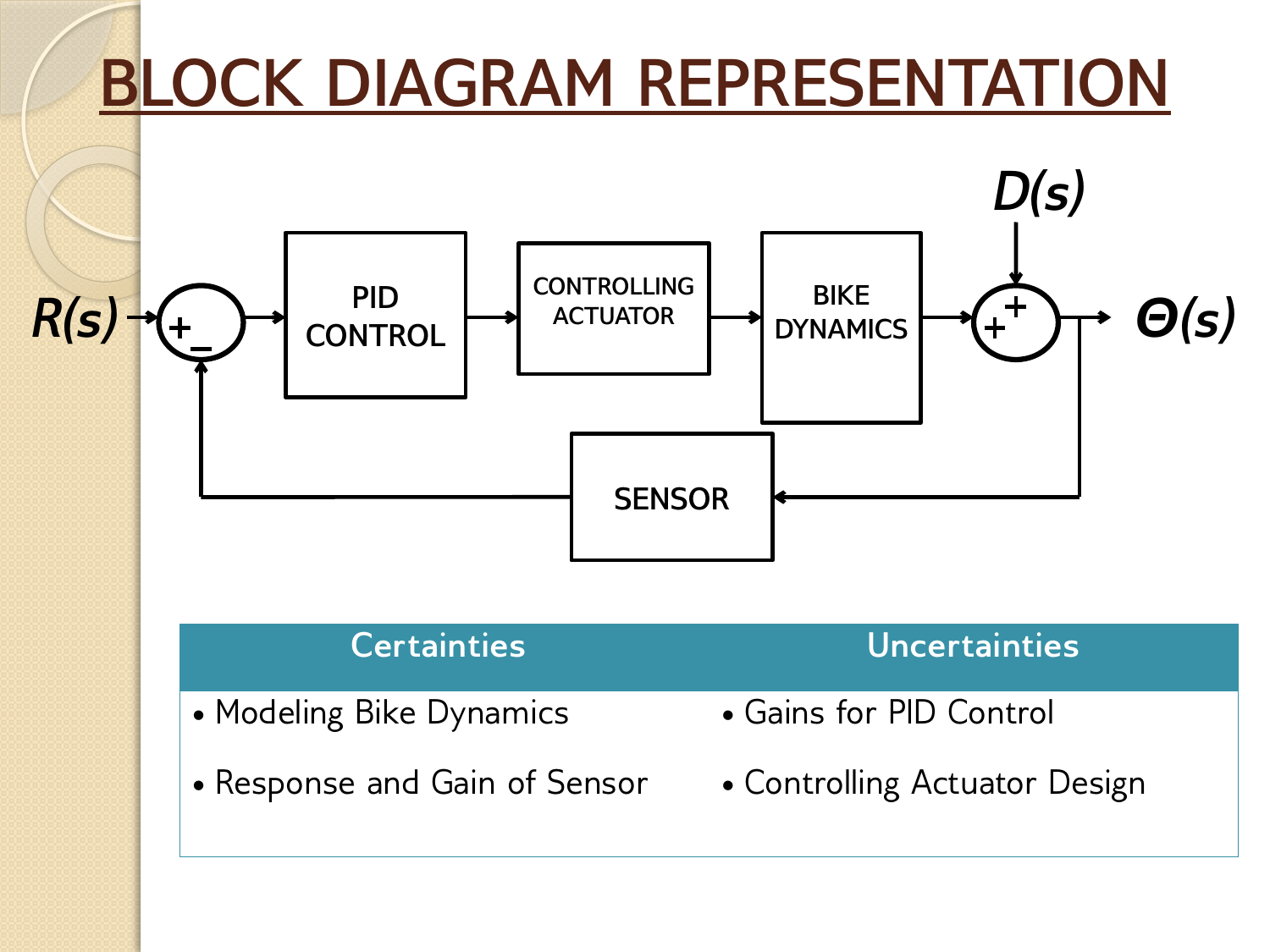

# Block Diagram Representation
D(s)

PID Control

Bike Dynamics

Controlling Actuator

R(s)
Θ(s)

Sensor

| Certainties | Uncertainties |
| --- | --- |
| Modeling Bike Dynamics Response and Gain of Sensor | Gains for PID Control Controlling Actuator Design |